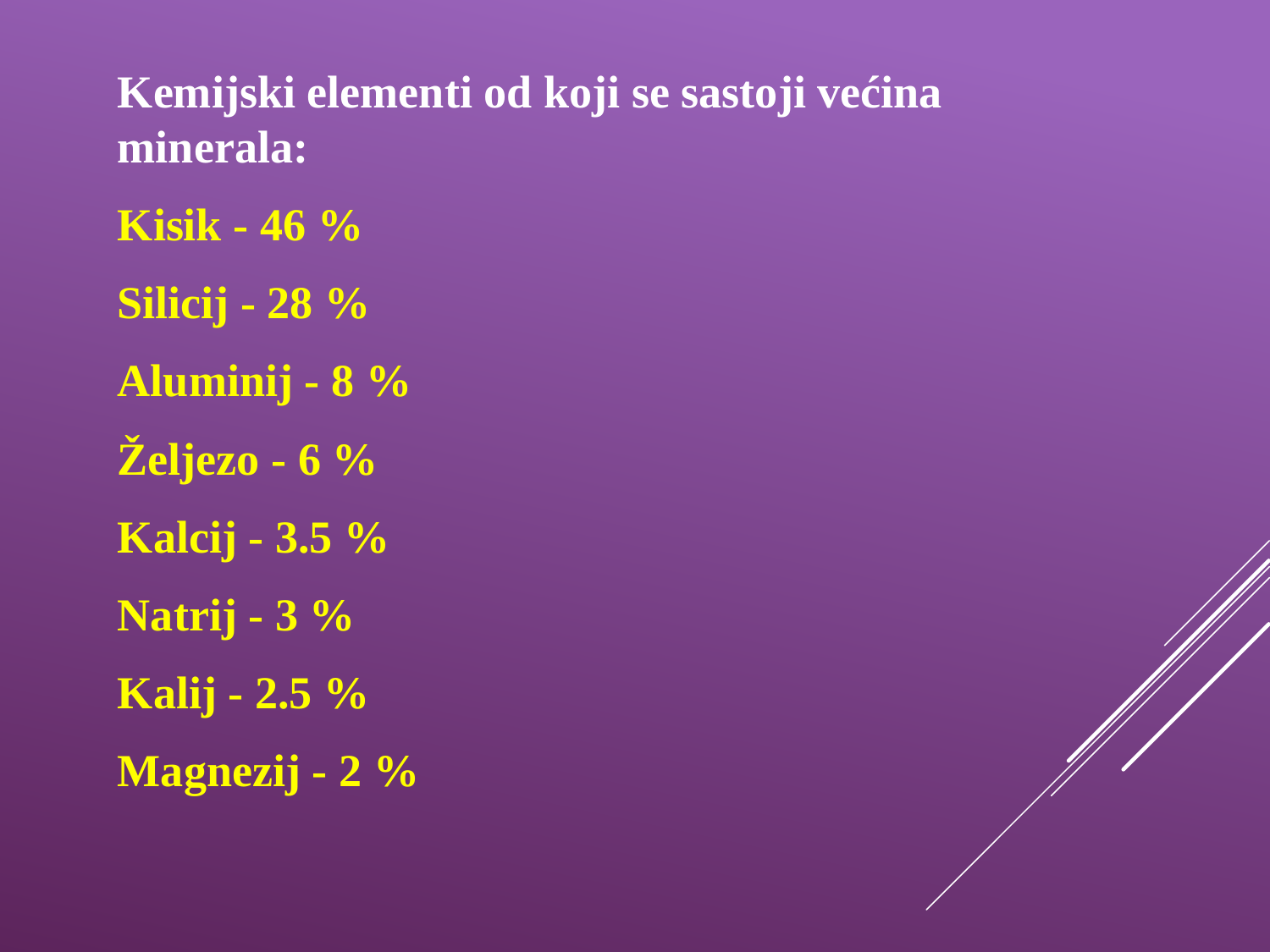

Kemijski elementi od koji se sastoji većina minerala:
Kisik - 46 %
Silicij - 28 %
Aluminij - 8 %
Željezo - 6 %
Kalcij - 3.5 %
Natrij - 3 %
Kalij - 2.5 %
Magnezij - 2 %